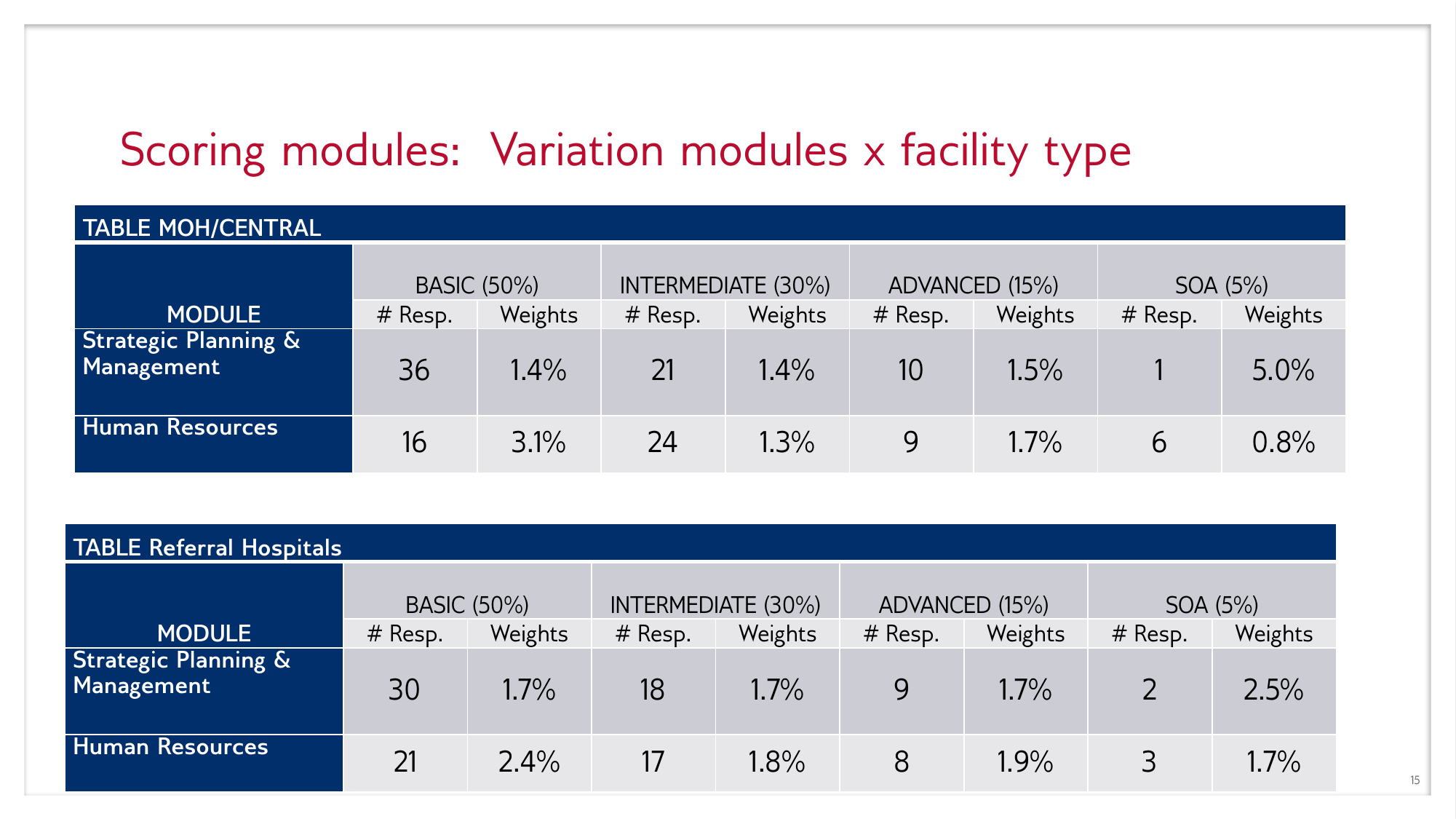

# Scoring modules:  Variation modules x facility type
| TABLE MOH/CENTRAL |  |  |  |  |  |  |  |  |
| --- | --- | --- | --- | --- | --- | --- | --- | --- |
| MODULE | BASIC (50%) |  | INTERMEDIATE (30%) |  | ADVANCED (15%) |  | SOA (5%) |  |
|  | # Resp. | Weights | # Resp. | Weights | # Resp. | Weights | # Resp. | Weights |
| Strategic Planning & Management | 36 | 1.4% | 21 | 1.4% | 10 | 1.5% | 1 | 5.0% |
| Human Resources | 16 | 3.1% | 24 | 1.3% | 9 | 1.7% | 6 | 0.8% |
| TABLE Referral Hospitals |  |  |  |  |  |  |  |  |
| --- | --- | --- | --- | --- | --- | --- | --- | --- |
| MODULE | BASIC (50%) |  | INTERMEDIATE (30%) |  | ADVANCED (15%) |  | SOA (5%) |  |
|  | # Resp. | Weights | # Resp. | Weights | # Resp. | Weights | # Resp. | Weights |
| Strategic Planning & Management | 30 | 1.7% | 18 | 1.7% | 9 | 1.7% | 2 | 2.5% |
| Human Resources | 21 | 2.4% | 17 | 1.8% | 8 | 1.9% | 3 | 1.7% |
15